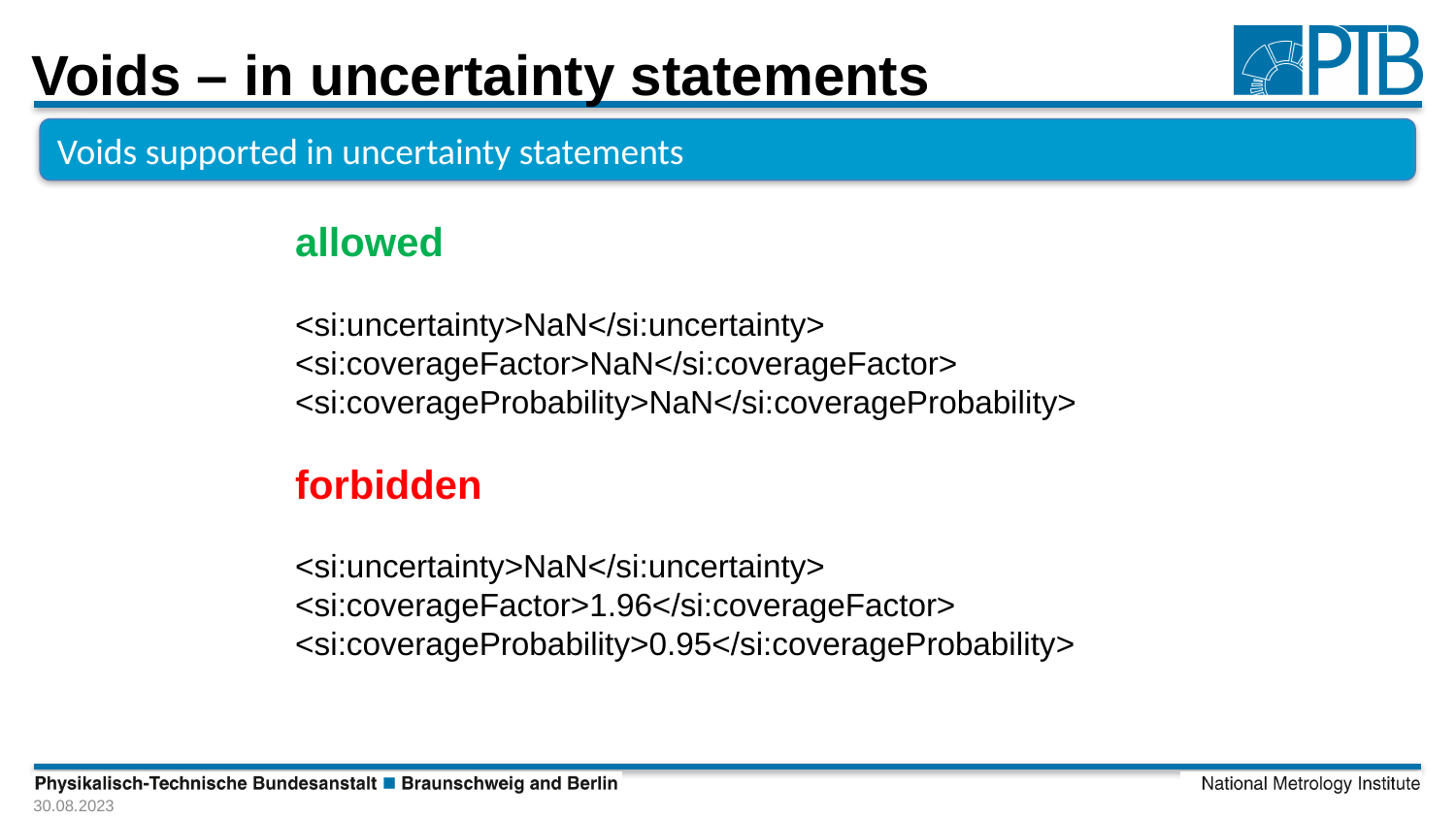

# Voids – in uncertainty statements
Voids supported in uncertainty statements
allowed

<si:uncertainty>NaN</si:uncertainty>
<si:coverageFactor>NaN</si:coverageFactor>
<si:coverageProbability>NaN</si:coverageProbability>

forbidden

<si:uncertainty>NaN</si:uncertainty>
<si:coverageFactor>1.96</si:coverageFactor>
<si:coverageProbability>0.95</si:coverageProbability>

30.08.2023